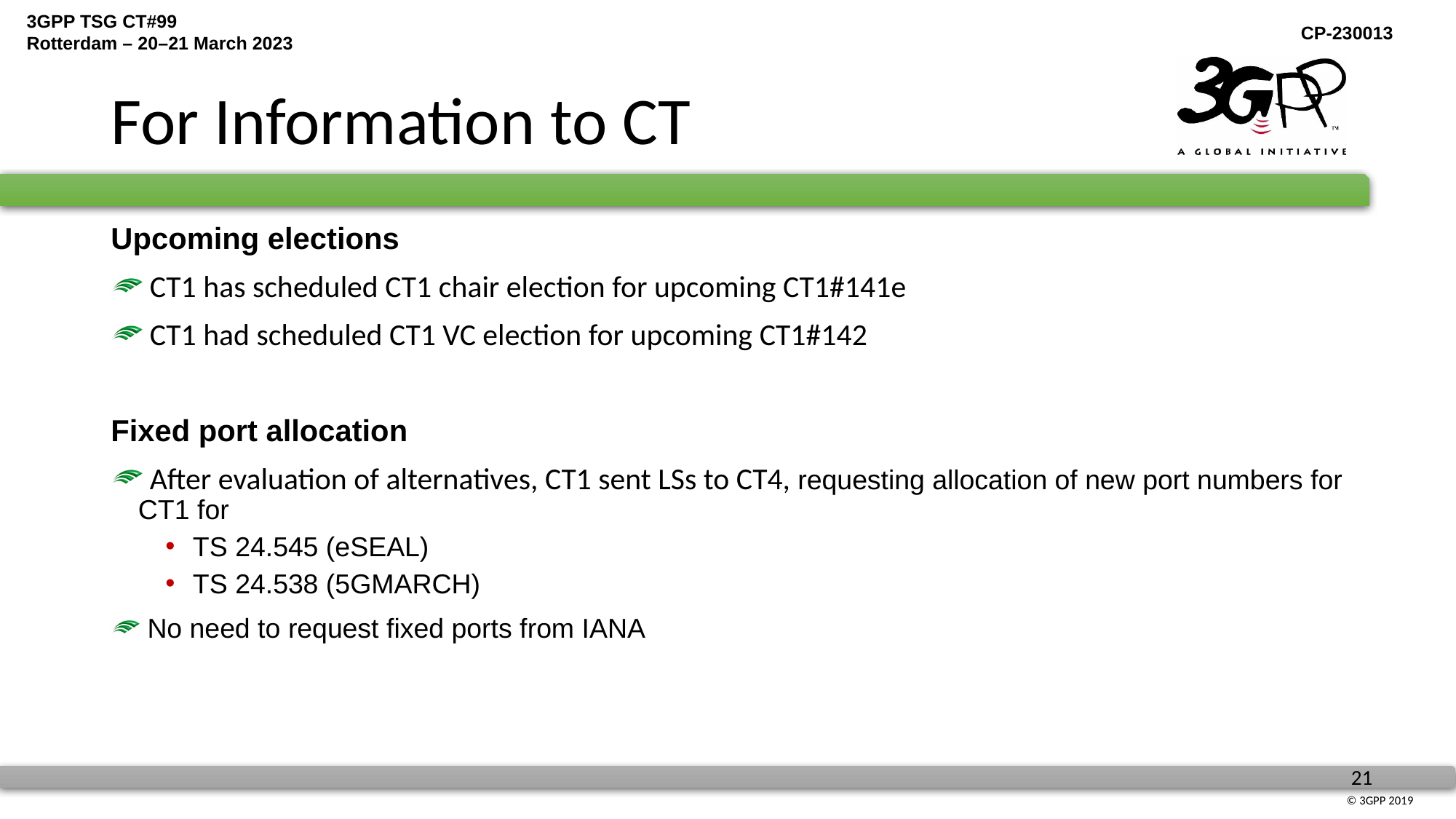

# For Information to CT
Upcoming elections
 CT1 has scheduled CT1 chair election for upcoming CT1#141e
 CT1 had scheduled CT1 VC election for upcoming CT1#142

Fixed port allocation
 After evaluation of alternatives, CT1 sent LSs to CT4, requesting allocation of new port numbers for CT1 for
TS 24.545 (eSEAL)
TS 24.538 (5GMARCH)
 No need to request fixed ports from IANA